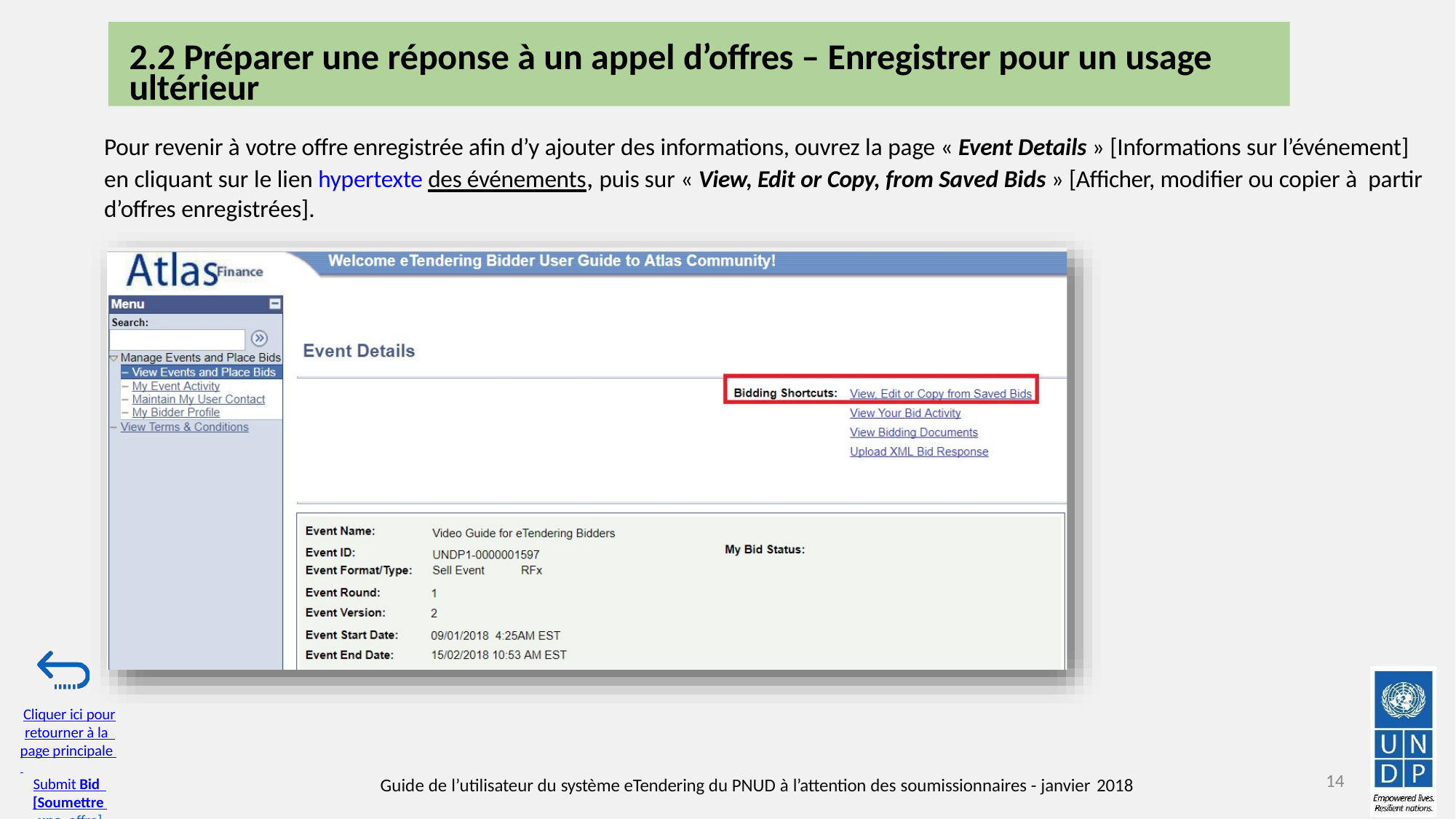

2.2 Préparer une réponse à un appel d’offres – Enregistrer pour un usage  ultérieur
Pour revenir à votre offre enregistrée afin d’y ajouter des informations, ouvrez la page « Event Details » [Informations sur l’événement]  en cliquant sur le lien hypertexte des événements, puis sur « View, Edit or Copy, from Saved Bids » [Afficher, modifier ou copier à  partir d’offres enregistrées].

Cliquer ici pour
retourner à la  page principale  Submit Bid  [Soumettre une  offre]
14
Guide de l’utilisateur du système eTendering du PNUD à l’attention des soumissionnaires - janvier 2018